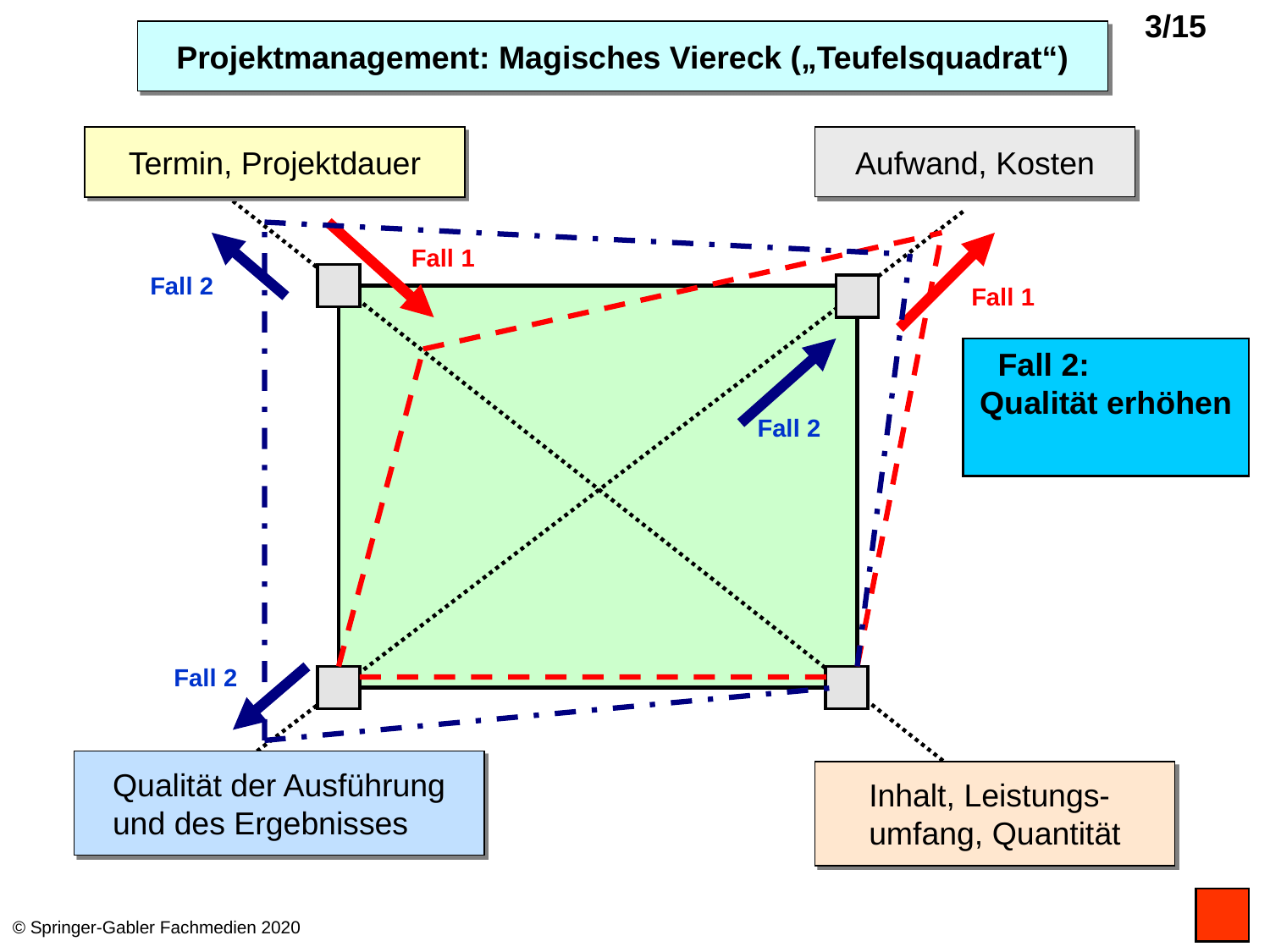

Projektmanagement: Magisches Viereck („Teufelsquadrat“)
Termin, Projektdauer
Aufwand, Kosten

Fall 1

Fall 2

Fall 1

Fall 1: Projektdauer verkürzen
Fall 2:               Qualität erhöhen

Gleichgewicht
Fall 2
Fall 2

Qualität der Ausführung und des Ergebnisses
Inhalt, Leistungs-umfang, Quantität